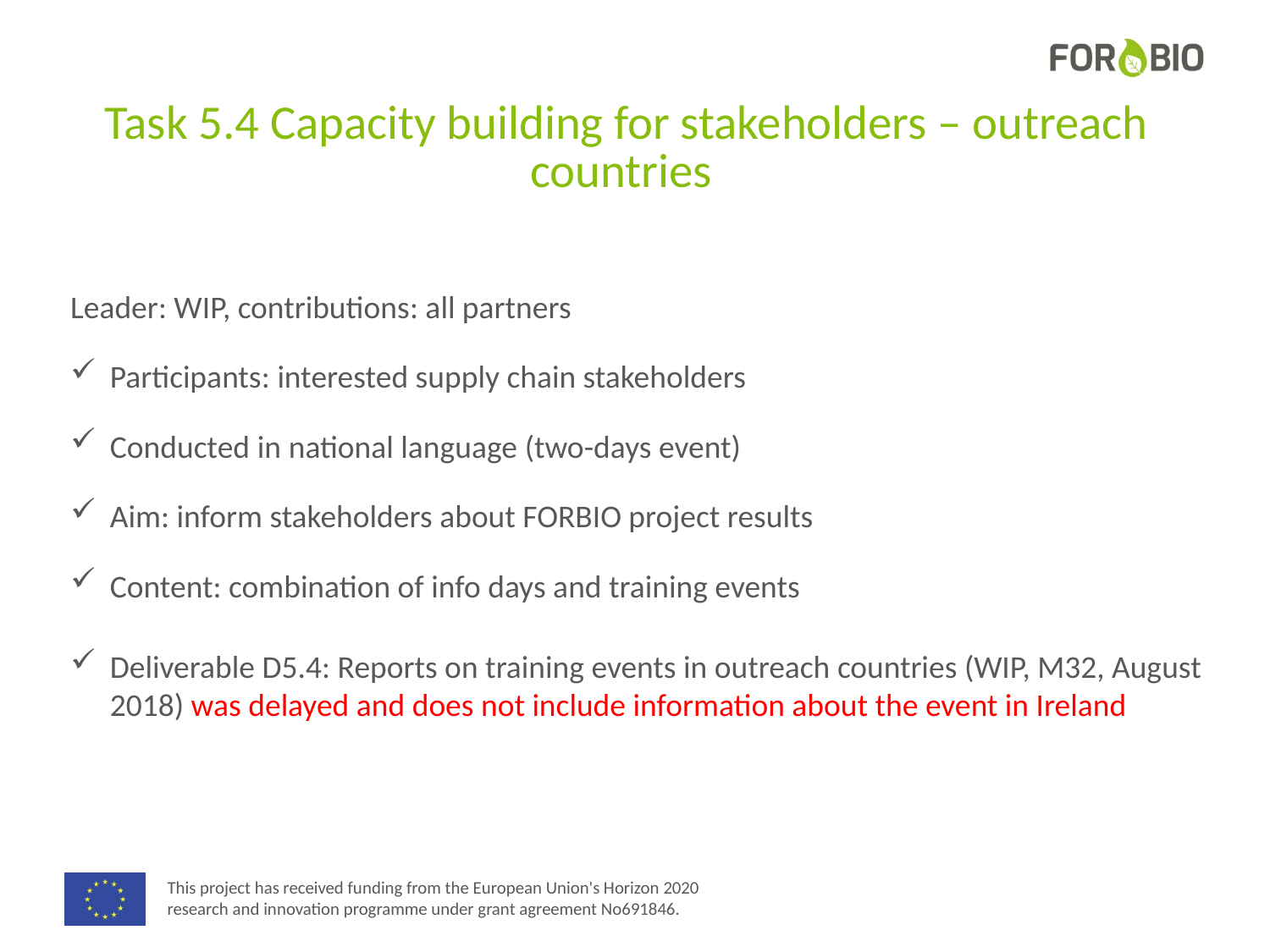

# Task 5.4 Capacity building for stakeholders – outreach countries

Leader: WIP, contributions: all partners
Participants: interested supply chain stakeholders
Conducted in national language (two-days event)
Aim: inform stakeholders about FORBIO project results
Content: combination of info days and training events
Deliverable D5.4: Reports on training events in outreach countries (WIP, M32, August 2018) was delayed and does not include information about the event in Ireland